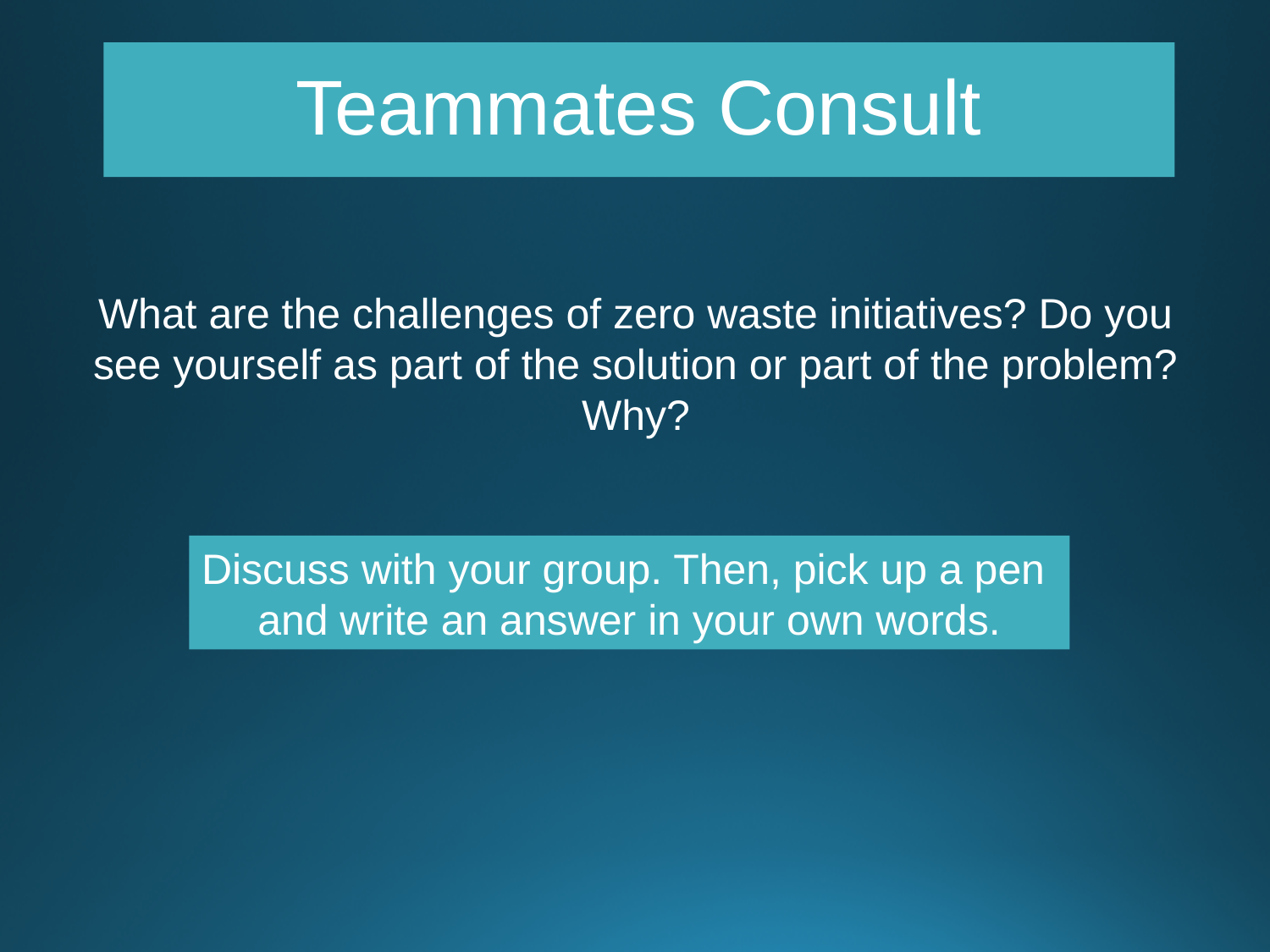

# Teammates Consult
What are the challenges of zero waste initiatives? Do you see yourself as part of the solution or part of the problem? Why?
Discuss with your group. Then, pick up a pen
and write an answer in your own words.